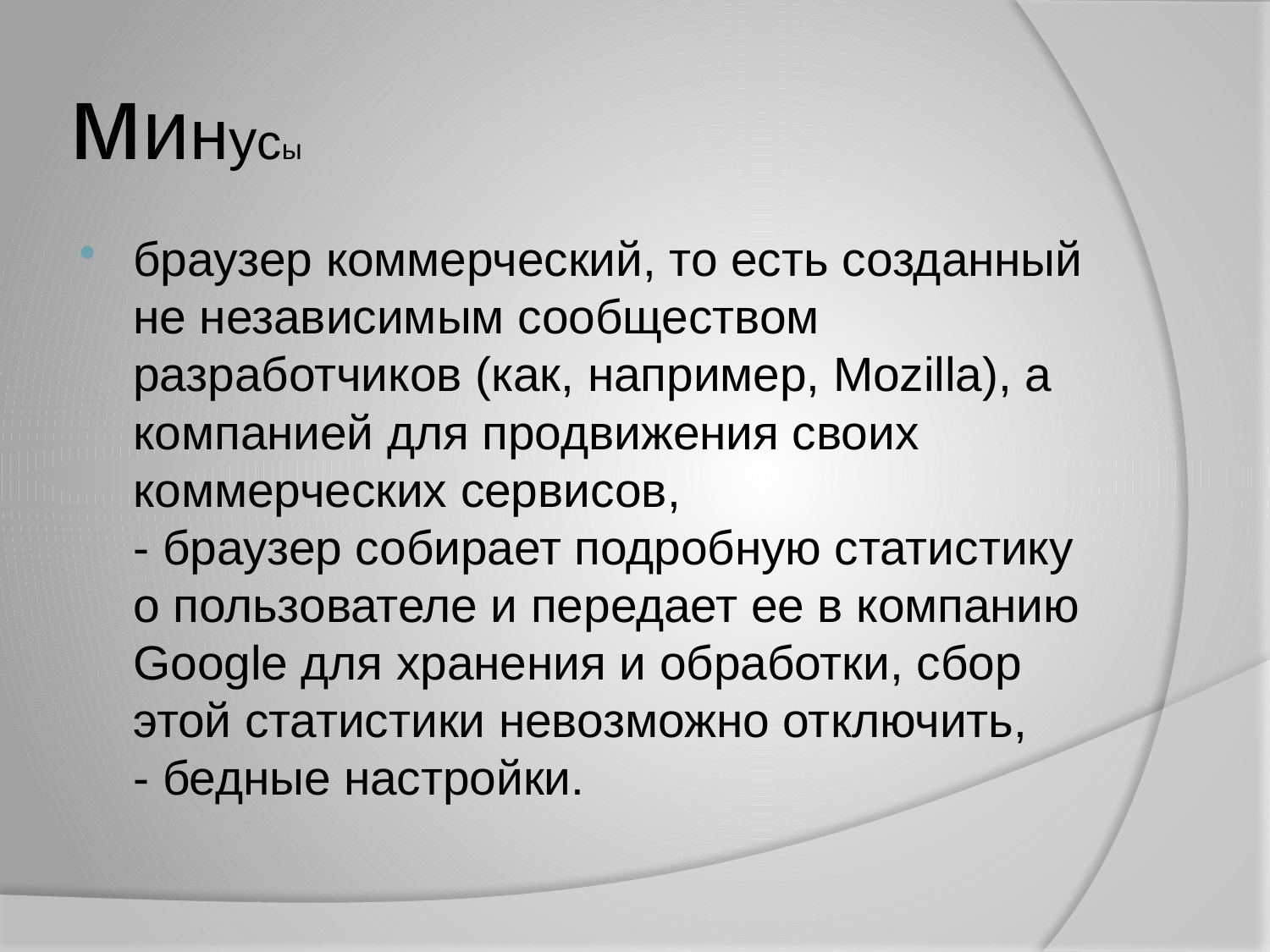

# минусы
браузер коммерческий, то есть созданный не независимым сообществом разработчиков (как, например, Mozilla), а компанией для продвижения своих коммерческих сервисов,
- браузер собирает подробную статистику о пользователе и передает ее в компанию Google для хранения и обработки, сбор этой статистики невозможно отключить,
- бедные настройки.